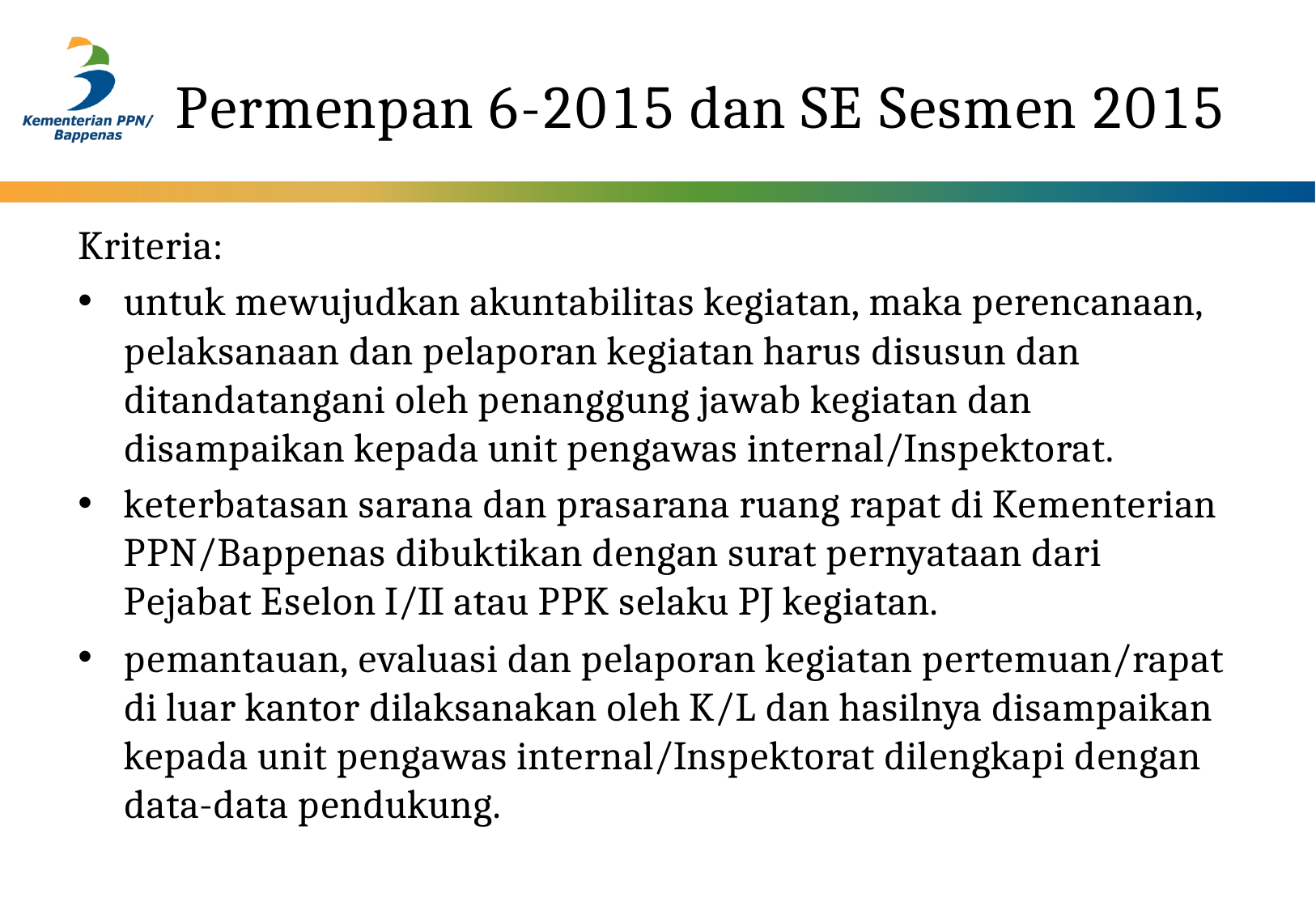

# Permenpan 6-2015 dan SE Sesmen 2015
Kriteria:
untuk mewujudkan akuntabilitas kegiatan, maka perencanaan, pelaksanaan dan pelaporan kegiatan harus disusun dan ditandatangani oleh penanggung jawab kegiatan dan disampaikan kepada unit pengawas internal/Inspektorat.
keterbatasan sarana dan prasarana ruang rapat di Kementerian PPN/Bappenas dibuktikan dengan surat pernyataan dari Pejabat Eselon I/II atau PPK selaku PJ kegiatan.
pemantauan, evaluasi dan pelaporan kegiatan pertemuan/rapat di luar kantor dilaksanakan oleh K/L dan hasilnya disampaikan kepada unit pengawas internal/Inspektorat dilengkapi dengan data-data pendukung.